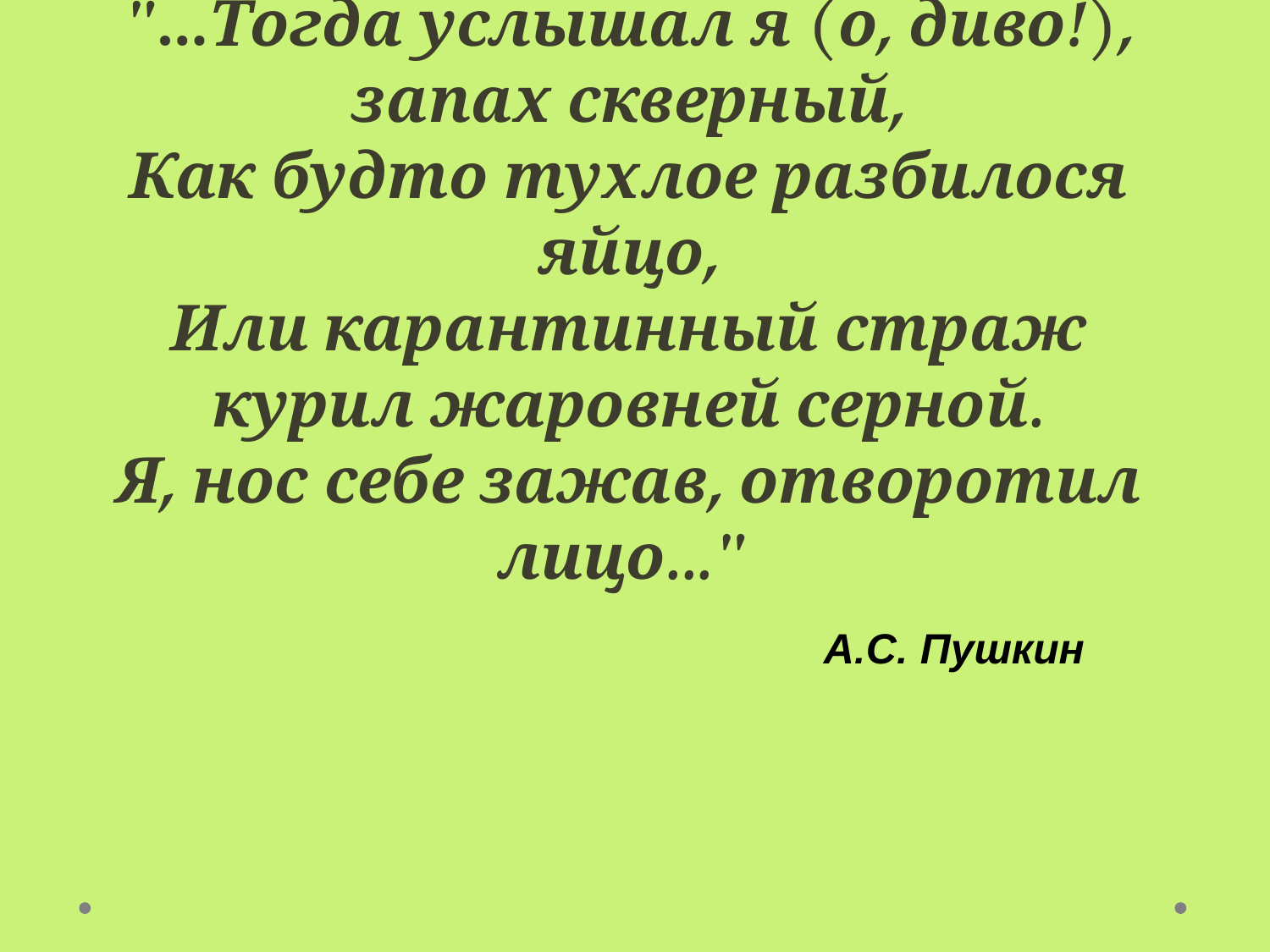

# "…Тогда услышал я (о, диво!), запах скверный, Как будто тухлое разбилося яйцо, Или карантинный страж курил жаровней серной. Я, нос себе зажав, отворотил лицо..."
А.С. Пушкин